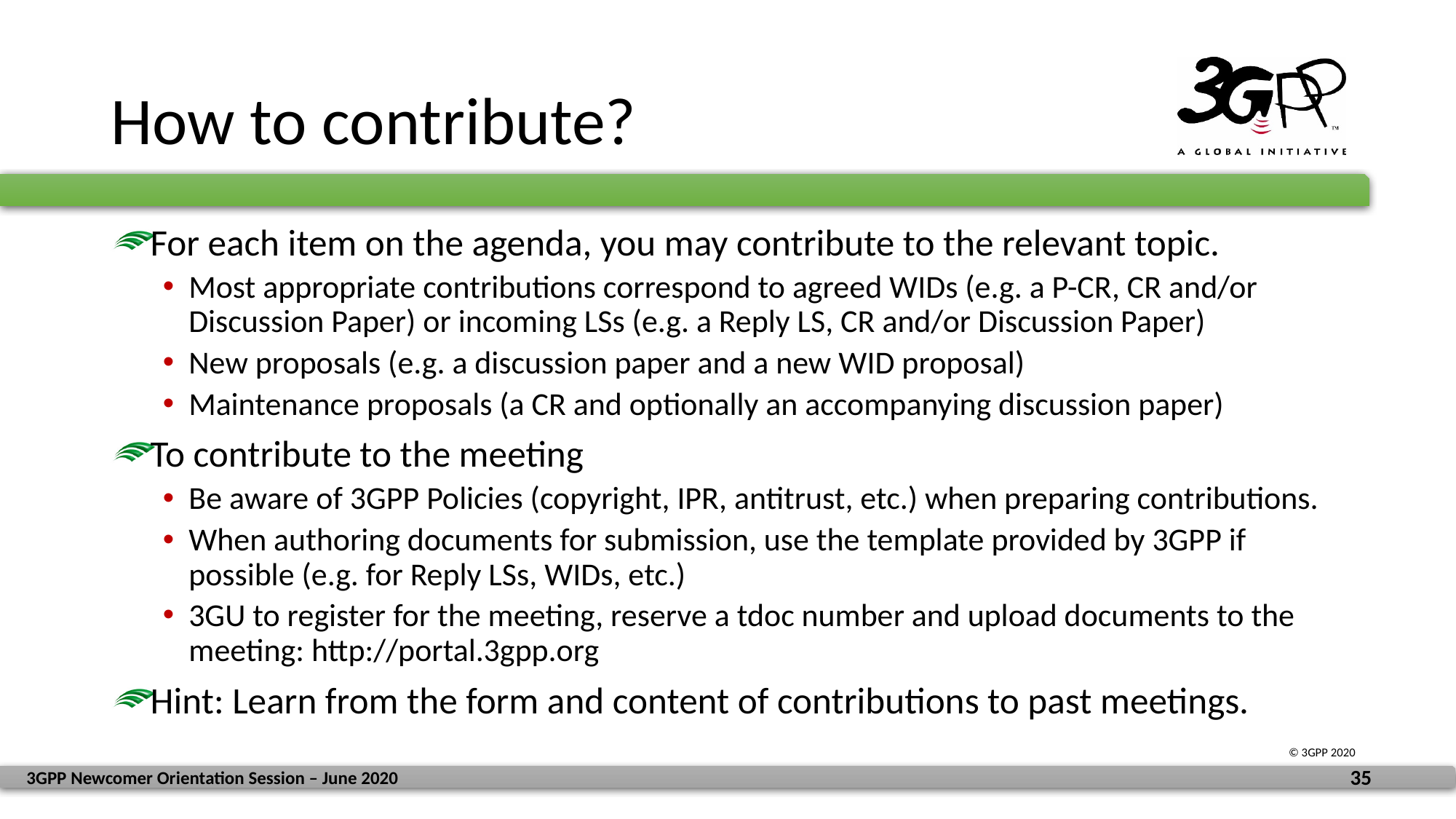

# How to contribute?
For each item on the agenda, you may contribute to the relevant topic.
Most appropriate contributions correspond to agreed WIDs (e.g. a P-CR, CR and/or Discussion Paper) or incoming LSs (e.g. a Reply LS, CR and/or Discussion Paper)
New proposals (e.g. a discussion paper and a new WID proposal)
Maintenance proposals (a CR and optionally an accompanying discussion paper)
To contribute to the meeting
Be aware of 3GPP Policies (copyright, IPR, antitrust, etc.) when preparing contributions.
When authoring documents for submission, use the template provided by 3GPP if possible (e.g. for Reply LSs, WIDs, etc.)
3GU to register for the meeting, reserve a tdoc number and upload documents to the meeting: http://portal.3gpp.org
Hint: Learn from the form and content of contributions to past meetings.